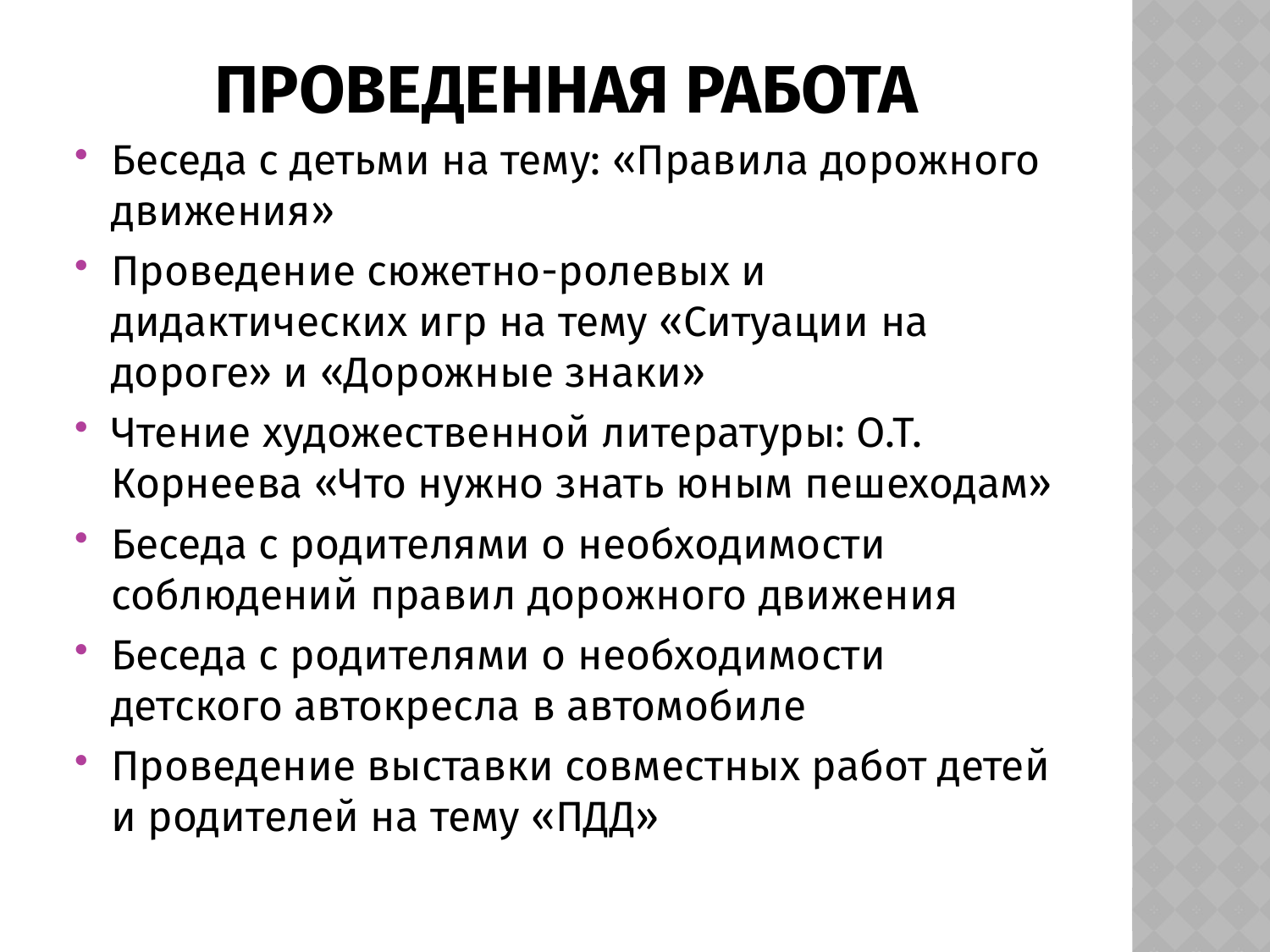

# Проведенная работа
Беседа с детьми на тему: «Правила дорожного движения»
Проведение сюжетно-ролевых и дидактических игр на тему «Ситуации на дороге» и «Дорожные знаки»
Чтение художественной литературы: О.Т. Корнеева «Что нужно знать юным пешеходам»
Беседа с родителями о необходимости соблюдений правил дорожного движения
Беседа с родителями о необходимости детского автокресла в автомобиле
Проведение выставки совместных работ детей и родителей на тему «ПДД»